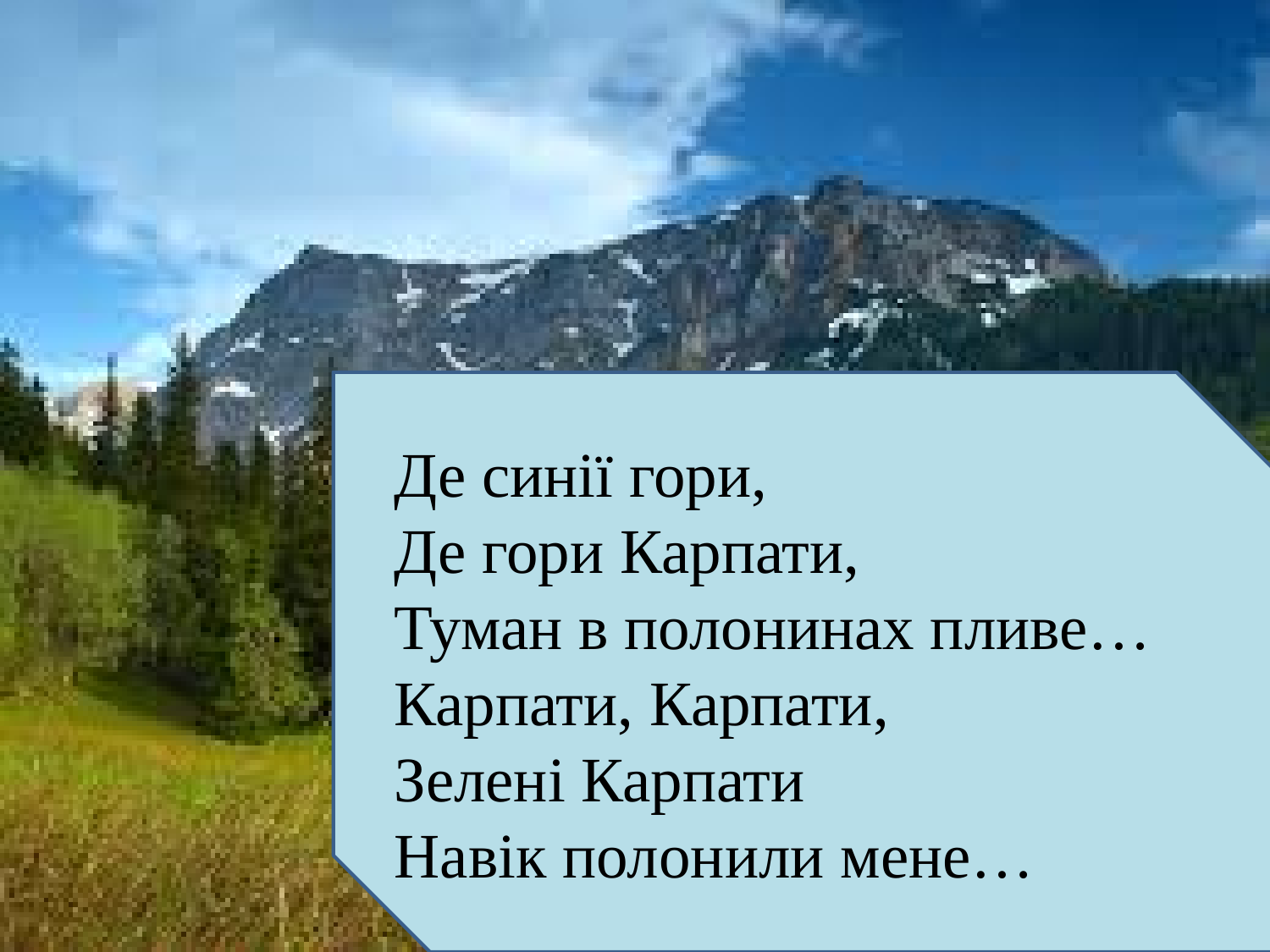

#

Де синії гори,
Де гори Карпати,
Туман в полонинах пливе…
Карпати, Карпати,
Зелені Карпати
Навік полонили мене…